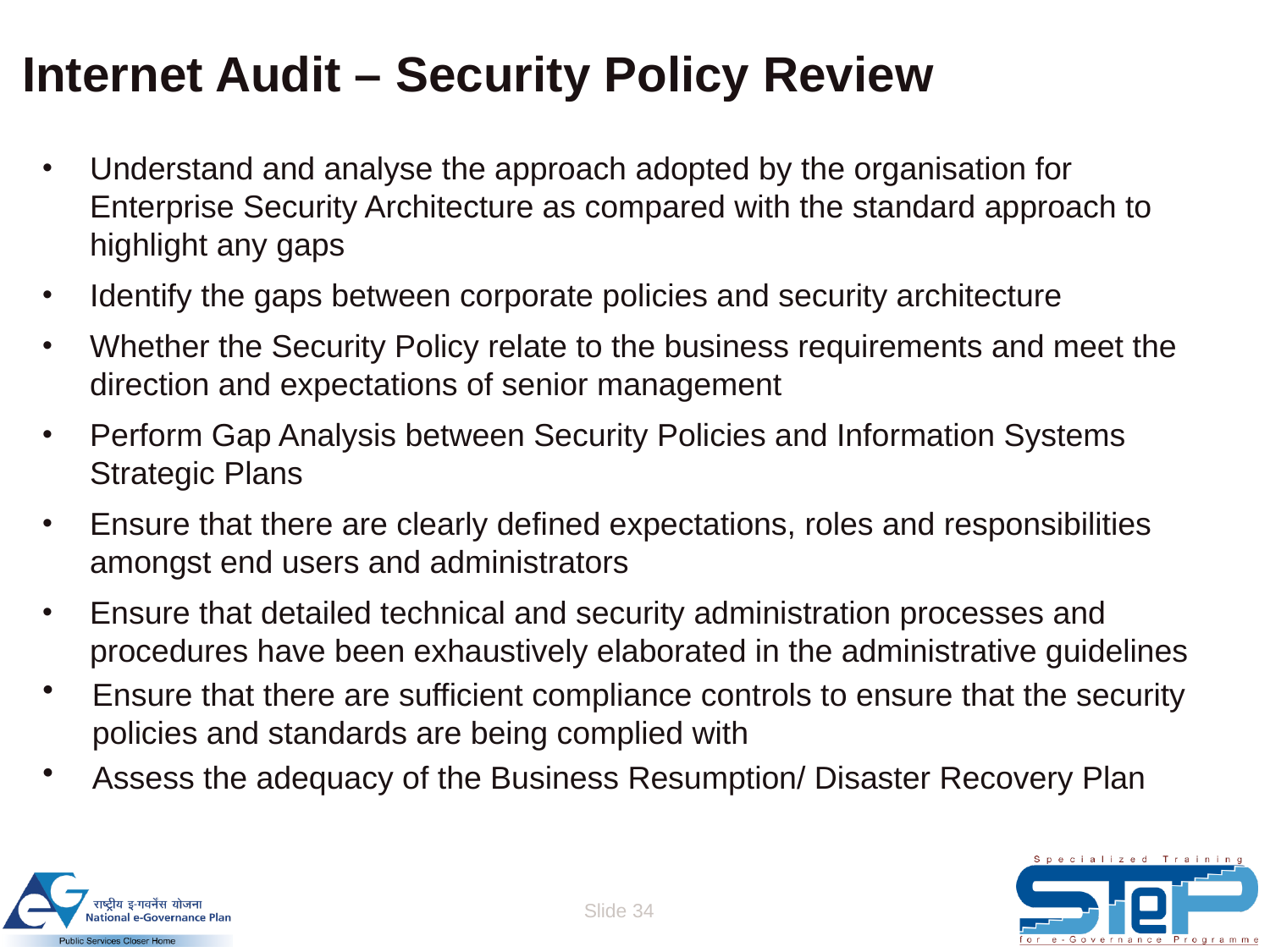

# Internet Audit – Security Policy Review
Understand and analyse the approach adopted by the organisation for Enterprise Security Architecture as compared with the standard approach to highlight any gaps
Identify the gaps between corporate policies and security architecture
Whether the Security Policy relate to the business requirements and meet the direction and expectations of senior management
Perform Gap Analysis between Security Policies and Information Systems Strategic Plans
Ensure that there are clearly defined expectations, roles and responsibilities amongst end users and administrators
Ensure that detailed technical and security administration processes and procedures have been exhaustively elaborated in the administrative guidelines
Ensure that there are sufficient compliance controls to ensure that the security policies and standards are being complied with
Assess the adequacy of the Business Resumption/ Disaster Recovery Plan